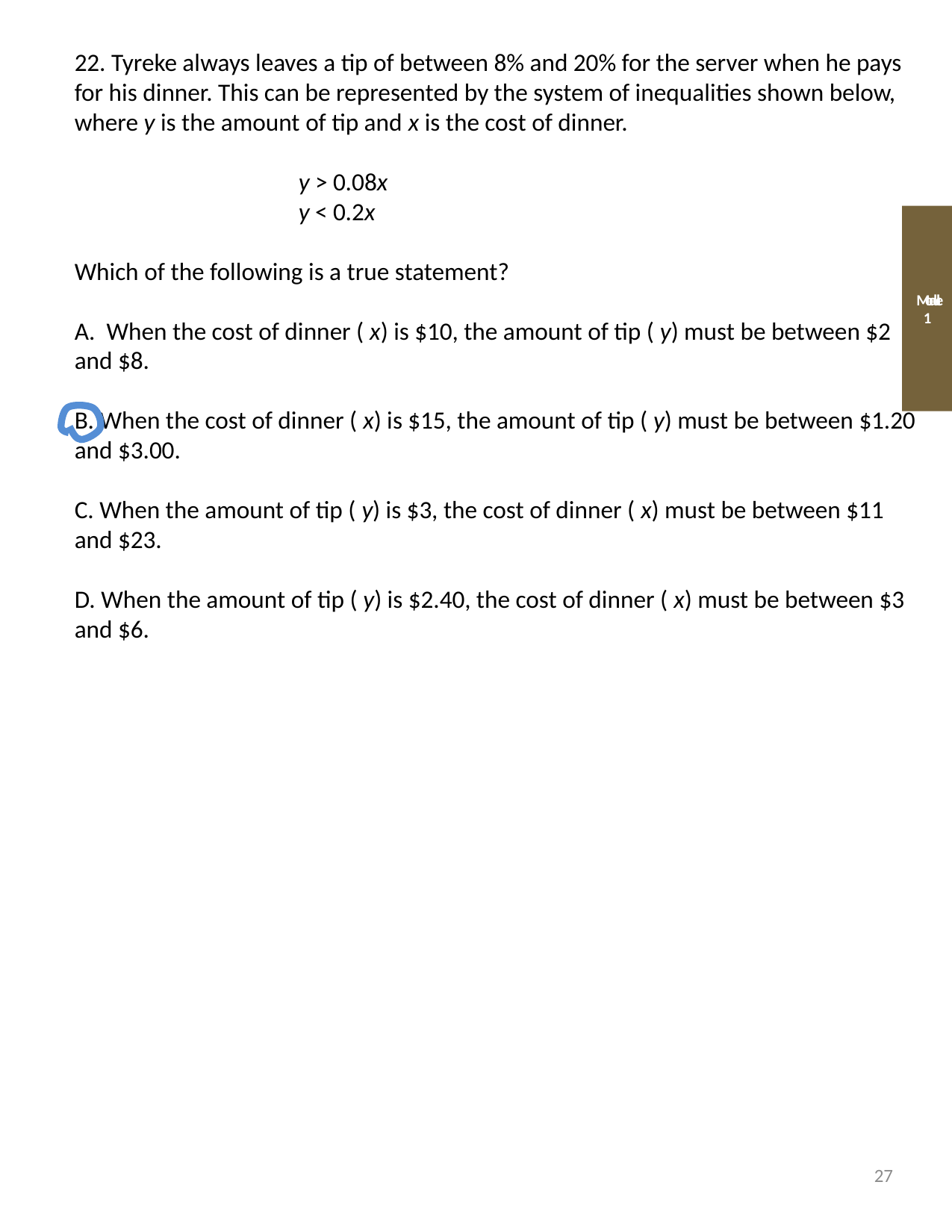

22. Tyreke always leaves a tip of between 8% and 20% for the server when he pays for his dinner. This can be represented by the system of inequalities shown below, where y is the amount of tip and x is the cost of dinner.

		y > 0.08x
		y < 0.2x

Which of the following is a true statement?

A.  When the cost of dinner ( x) is $10, the amount of tip ( y) must be between $2 and $8.

B. When the cost of dinner ( x) is $15, the amount of tip ( y) must be between $1.20 and $3.00.

C. When the amount of tip ( y) is $3, the cost of dinner ( x) must be between $11 and $23.

D. When the amount of tip ( y) is $2.40, the cost of dinner ( x) must be between $3 and $6.
Module 1

27